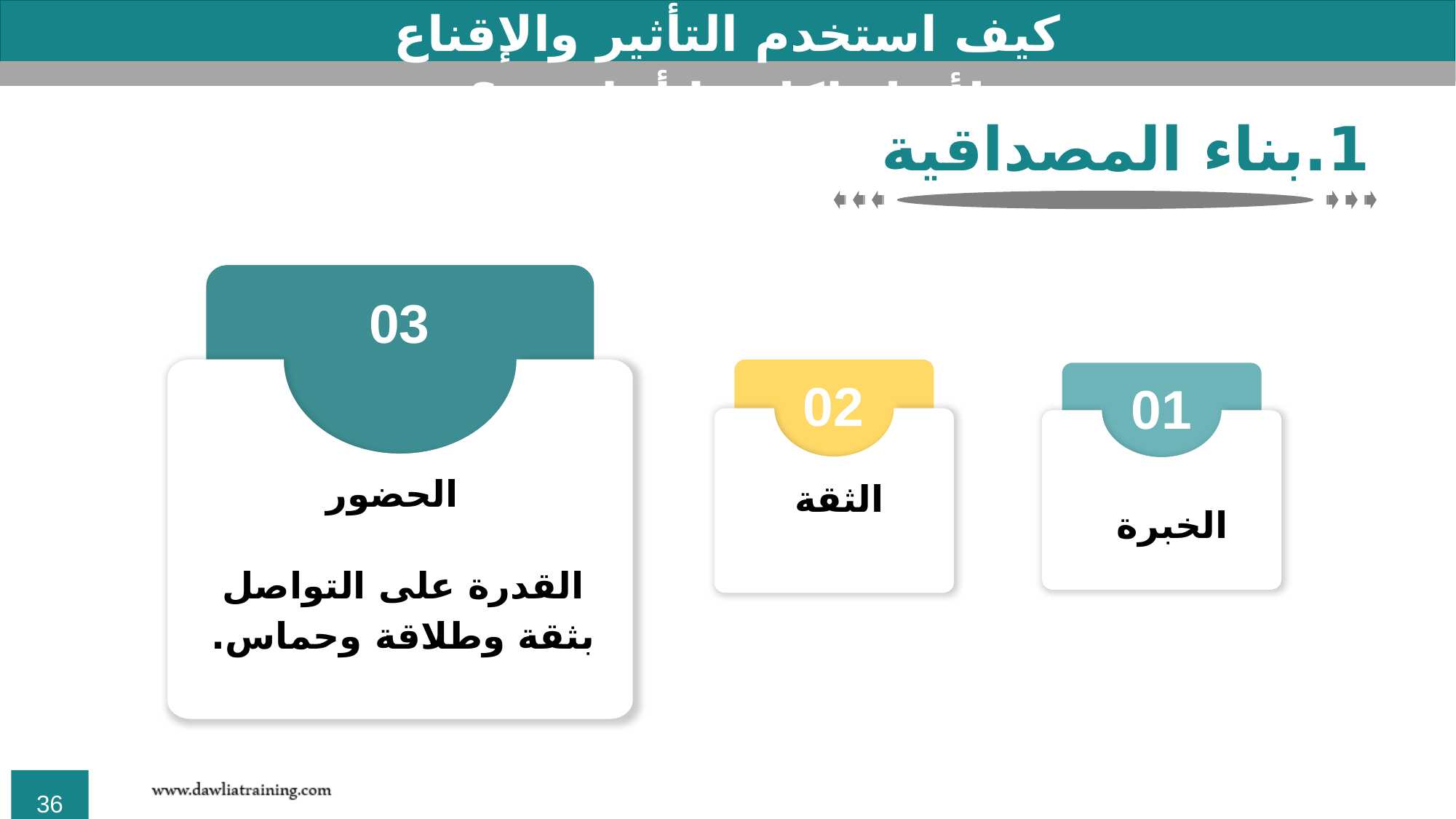

كيف استخدم التأثير والإقناع لأصل لكل ما أحلم به؟
1.	بناء المصداقية

03

02

01

الخبرة
الحضور
الثقة
القدرة على التواصل بثقة وطلاقة وحماس.